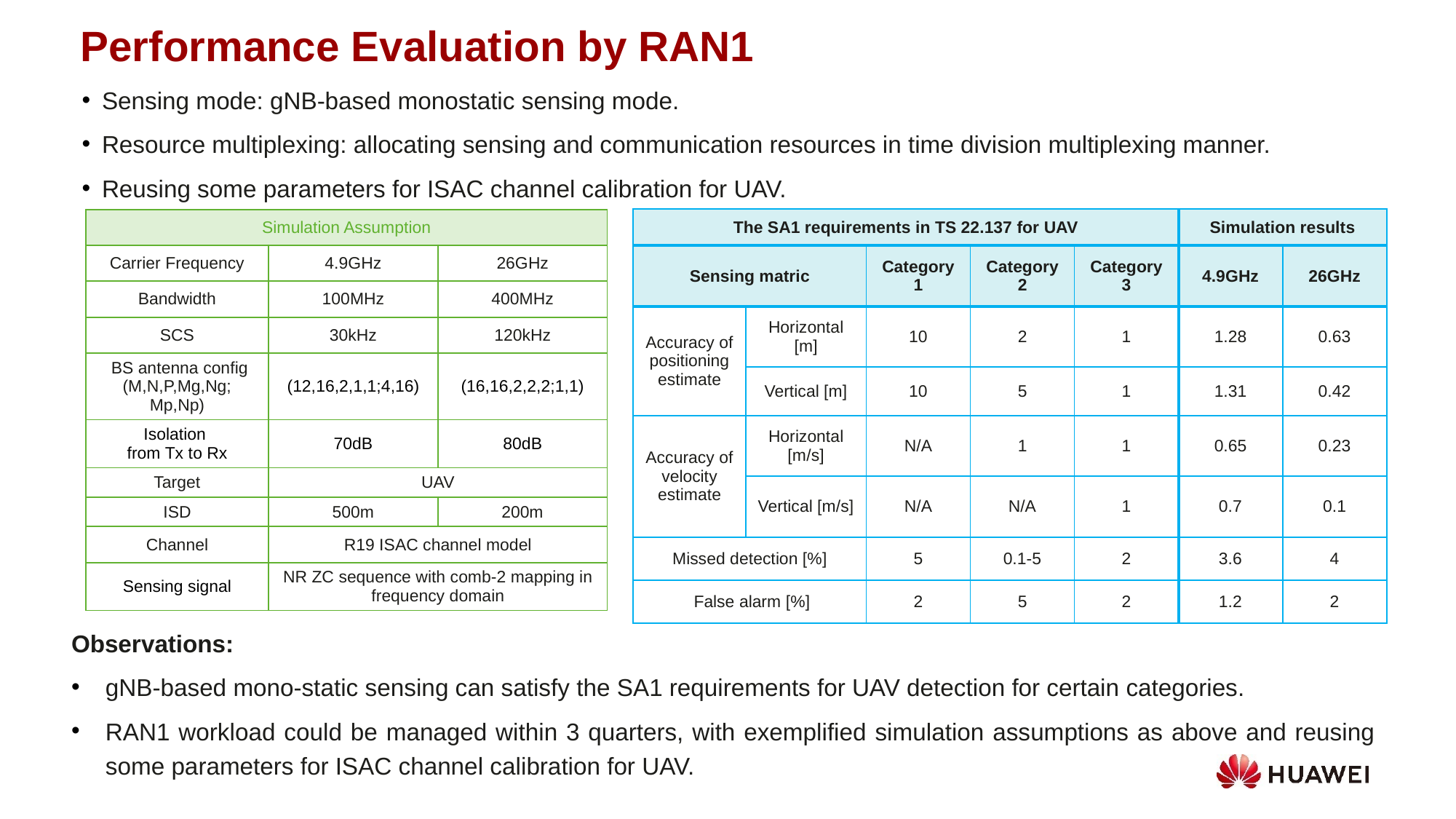

Performance Evaluation by RAN1
Sensing mode: gNB-based monostatic sensing mode.
Resource multiplexing: allocating sensing and communication resources in time division multiplexing manner.
Reusing some parameters for ISAC channel calibration for UAV.

| The SA1 requirements in TS 22.137 for UAV |  |  |  |  | Simulation results |  |
| --- | --- | --- | --- | --- | --- | --- |
| Sensing matric |  | Category 1 | Category 2 | Category 3 | 4.9GHz | 26GHz |
| Accuracy of positioning estimate | Horizontal [m] | 10 | 2 | 1 | 1.28 | 0.63 |
|  | Vertical [m] | 10 | 5 | 1 | 1.31 | 0.42 |
| Accuracy of velocity estimate | Horizontal [m/s] | N/A | 1 | 1 | 0.65 | 0.23 |
|  | Vertical [m/s] | N/A | N/A | 1 | 0.7 | 0.1 |
| Missed detection [%] |  | 5 | 0.1-5 | 2 | 3.6 | 4 |
| False alarm [%] |  | 2 | 5 | 2 | 1.2 | 2 |
| Simulation Assumption |  |  |
| --- | --- | --- |
| Carrier Frequency | 4.9GHz | 26GHz |
| Bandwidth | 100MHz | 400MHz |
| SCS | 30kHz | 120kHz |
| BS antenna config (M,N,P,Mg,Ng; Mp,Np) | (12,16,2,1,1;4,16) | (16,16,2,2,2;1,1) |
| Isolation from Tx to Rx | 70dB | 80dB |
| Target | UAV |  |
| ISD | 500m | 200m |
| Channel | R19 ISAC channel model |  |
| Sensing signal | NR ZC sequence with comb-2 mapping in frequency domain |  |
Observations:
gNB-based mono-static sensing can satisfy the SA1 requirements for UAV detection for certain categories.
RAN1 workload could be managed within 3 quarters, with exemplified simulation assumptions as above and reusing some parameters for ISAC channel calibration for UAV.